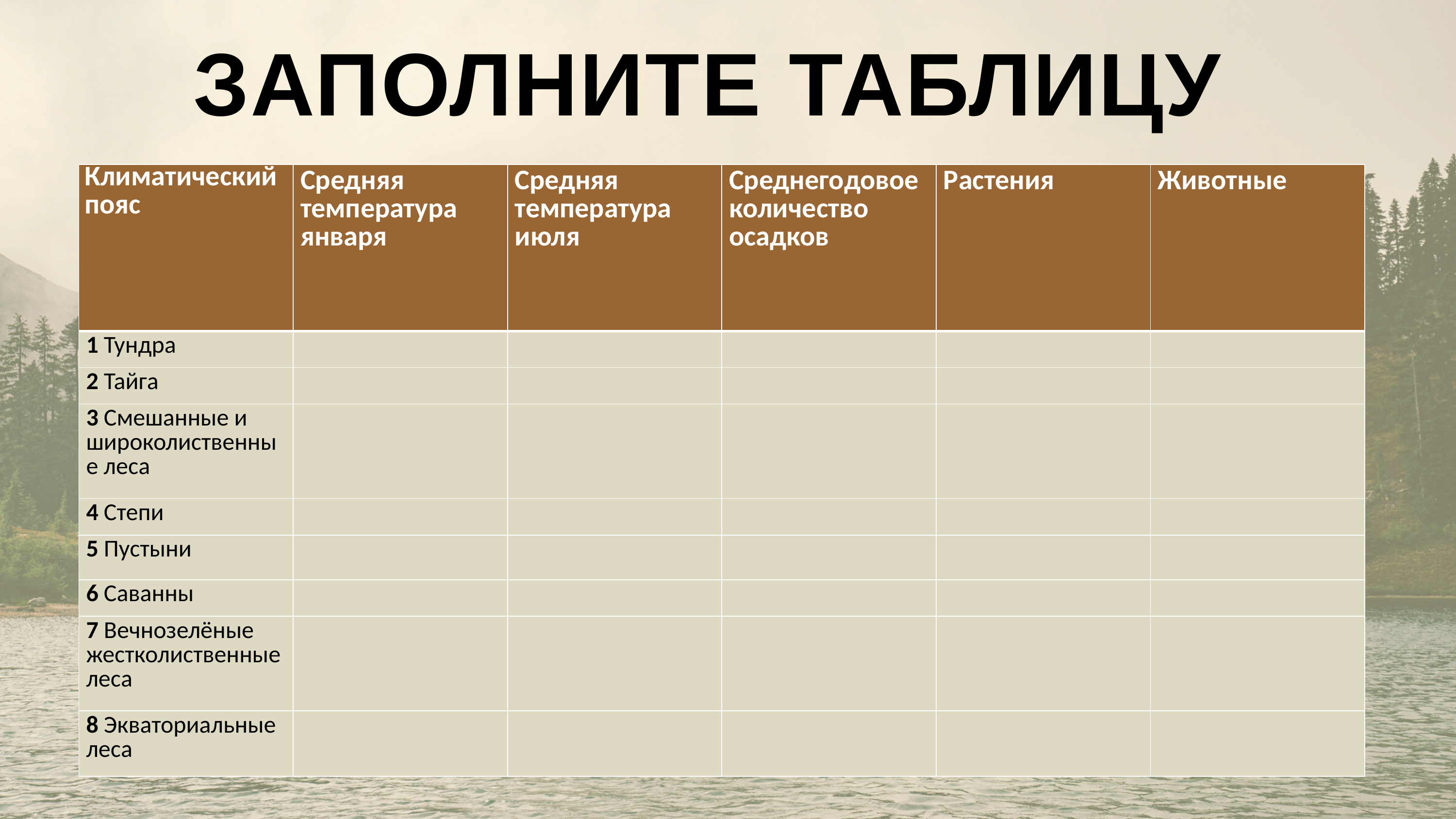

ЗАПОЛНИТЕ ТАБЛИЦУ
| Климатический пояс | Средняя температура января | Средняя температура июля | Среднегодовое количество осадков | Растения | Животные |
| --- | --- | --- | --- | --- | --- |
| 1 Тундра |  |  |  |  |  |
| 2 Тайга |  |  |  |  |  |
| 3 Смешанные и широколиственные леса |  |  |  |  |  |
| 4 Степи |  |  |  |  |  |
| 5 Пустыни |  |  |  |  |  |
| 6 Саванны |  |  |  |  |  |
| 7 Вечнозелёные жестколиственные леса |  |  |  |  |  |
| 8 Экваториальные леса |  |  |  |  |  |